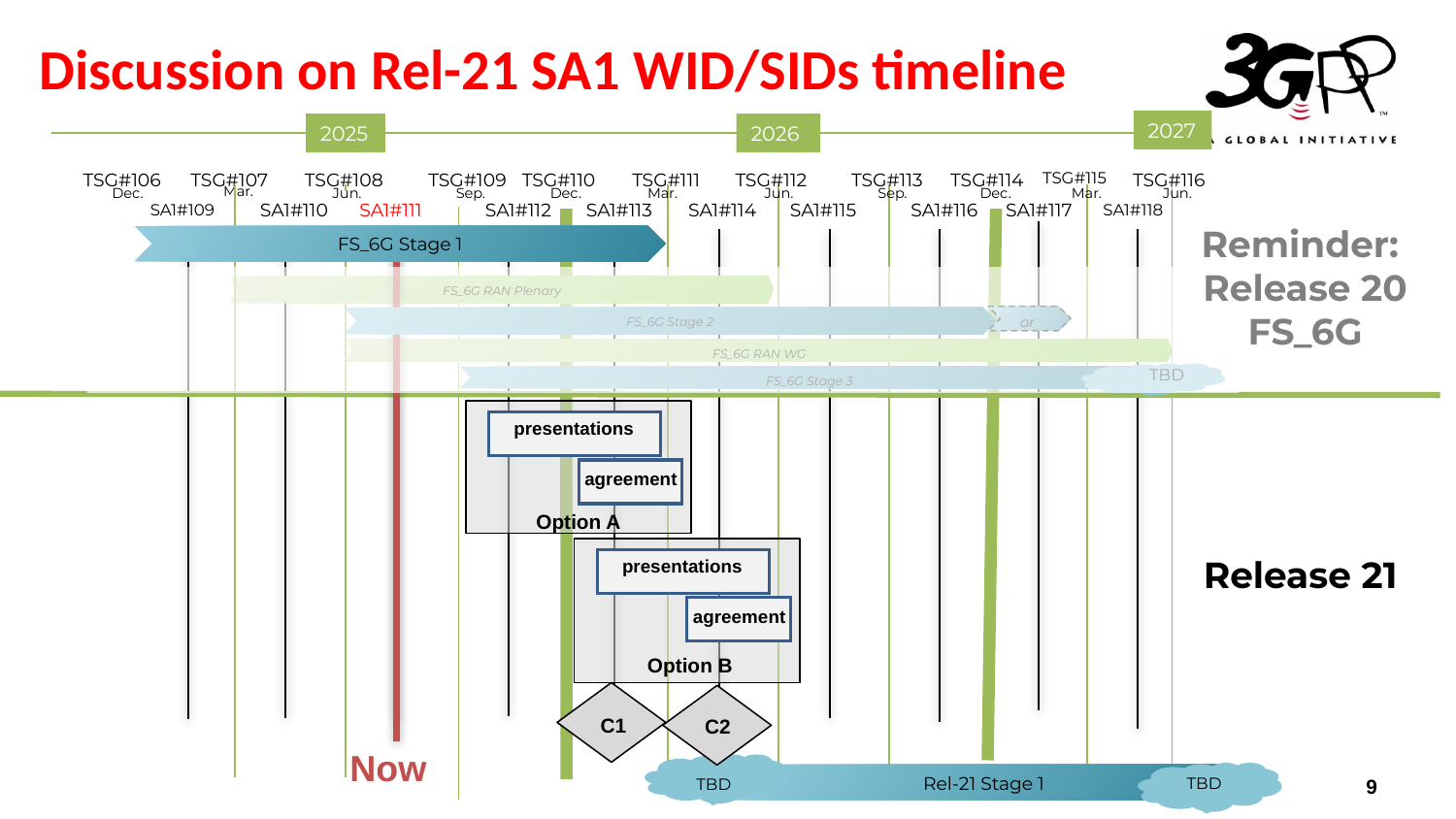

Discussion on Rel-21 SA1 WID/SIDs timeline
2027
2025
2026
TSG#106
TSG#107
TSG#108
TSG#109
TSG#110
TSG#111
TSG#112
TSG#113
TSG#114
TSG#115
TSG#116
Mar.
Dec.
Jun.
Sep.
Dec.
Mar.
Jun.
Sep.
Dec.
Mar.
Jun.
SA1#110
SA1#111
SA1#112
SA1#113
SA1#114
SA1#115
SA1#116
SA1#117
SA1#109
SA1#118
Reminder:
Release 20
FS_6G
FS_6G Stage 1

FS_6G RAN Plenary
or
FS_6G Stage 2
FS_6G RAN WG
TBD

FS_6G Stage 3
presentations

agreement
Option A
presentations

Release 21

agreement
Option B

C1
C2
Now

Rel-21 Stage 1
TBD
TBD